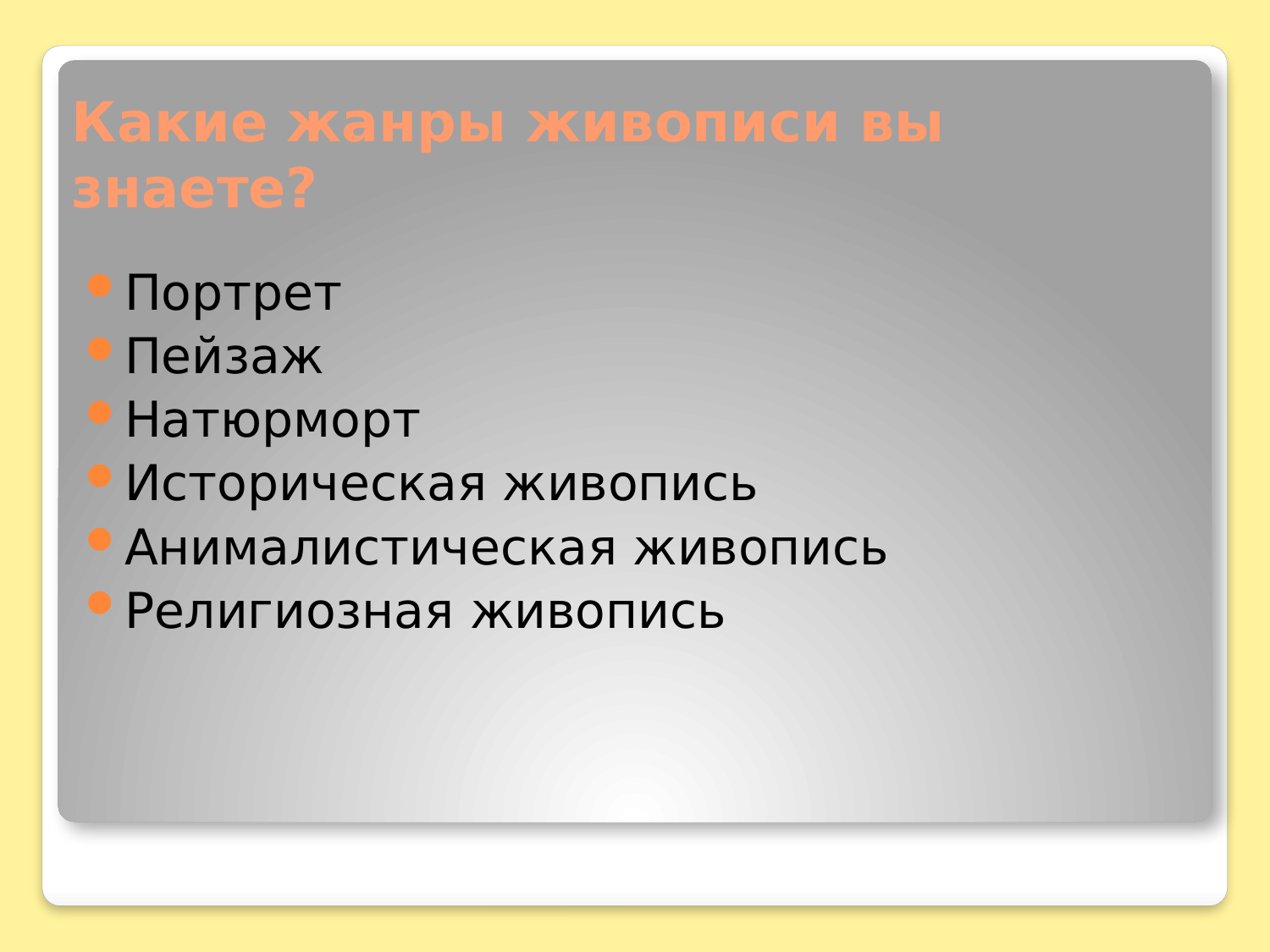

# Какие жанры живописи вы знаете?
Портрет
Пейзаж
Натюрморт
Историческая живопись
Анималистическая живопись
Религиозная живопись